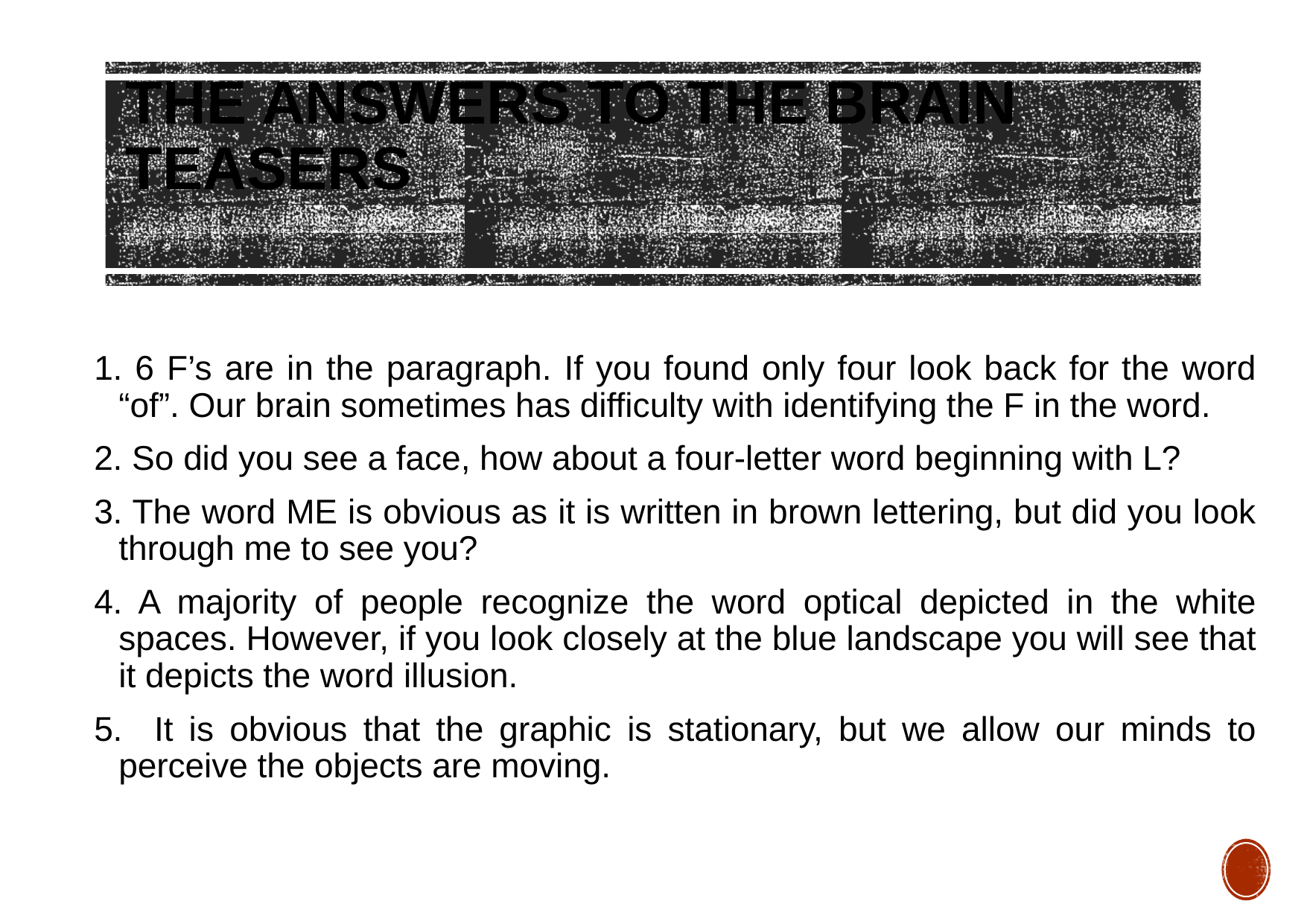

# THE ANSWERS TO THE BRAIN TEASERS

1. 6 F’s are in the paragraph. If you found only four look back for the word “of”. Our brain sometimes has difficulty with identifying the F in the word.
2. So did you see a face, how about a four-letter word beginning with L?
3. The word ME is obvious as it is written in brown lettering, but did you look through me to see you?
4. A majority of people recognize the word optical depicted in the white spaces. However, if you look closely at the blue landscape you will see that it depicts the word illusion.
5.  It is obvious that the graphic is stationary, but we allow our minds to perceive the objects are moving.